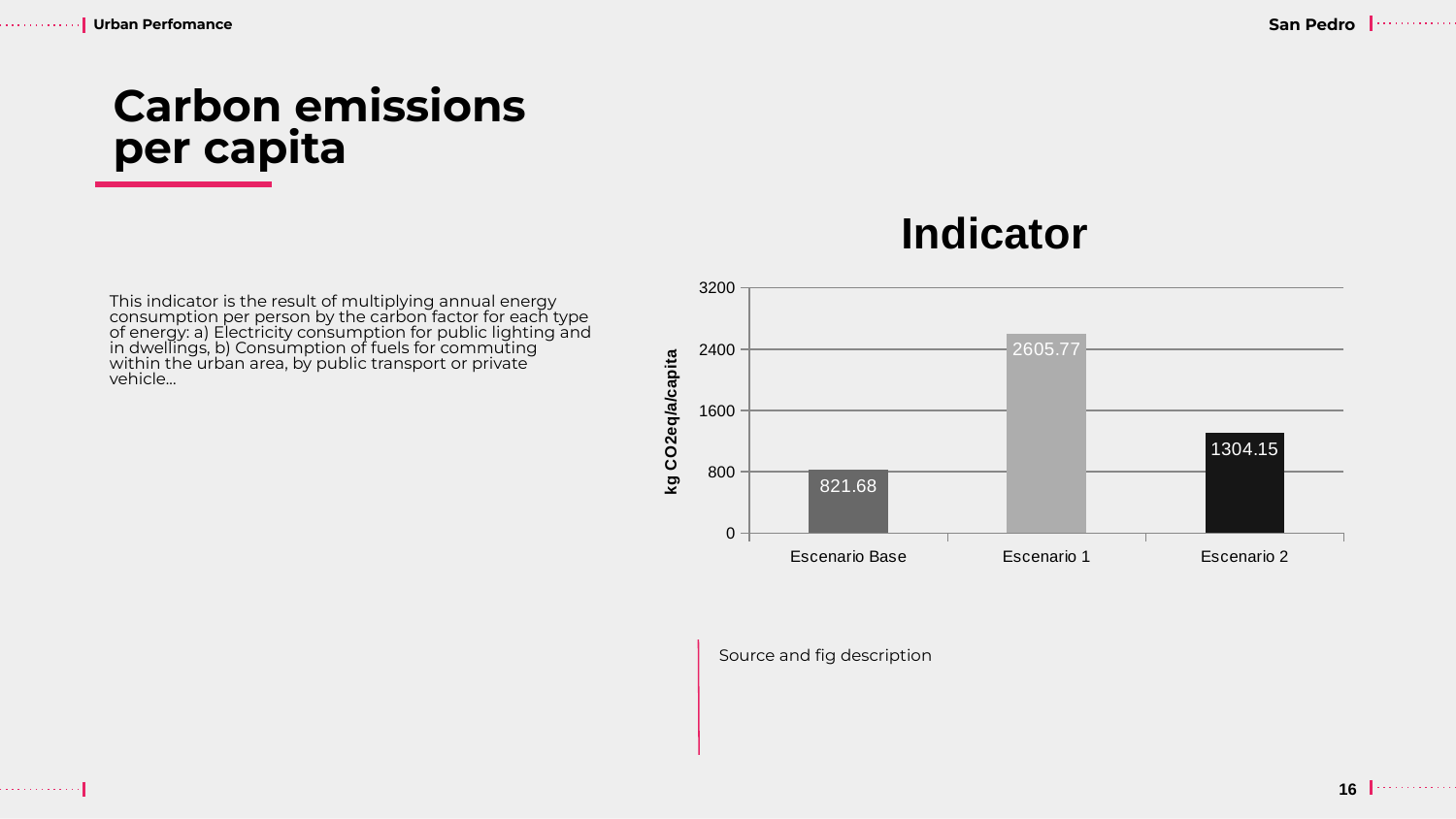

San Pedro
Carbon emissions per capita

### Chart

| Category | Indicator |
|---|---|
| Escenario Base | 821.68 |
| Escenario 1 | 2605.77 |
| Escenario 2 | 1304.15 |
This indicator is the result of multiplying annual energy consumption per person by the carbon factor for each type of energy: a) Electricity consumption for public lighting and in dwellings, b) Consumption of fuels for commuting within the urban area, by public transport or private vehicle...

Source and fig description